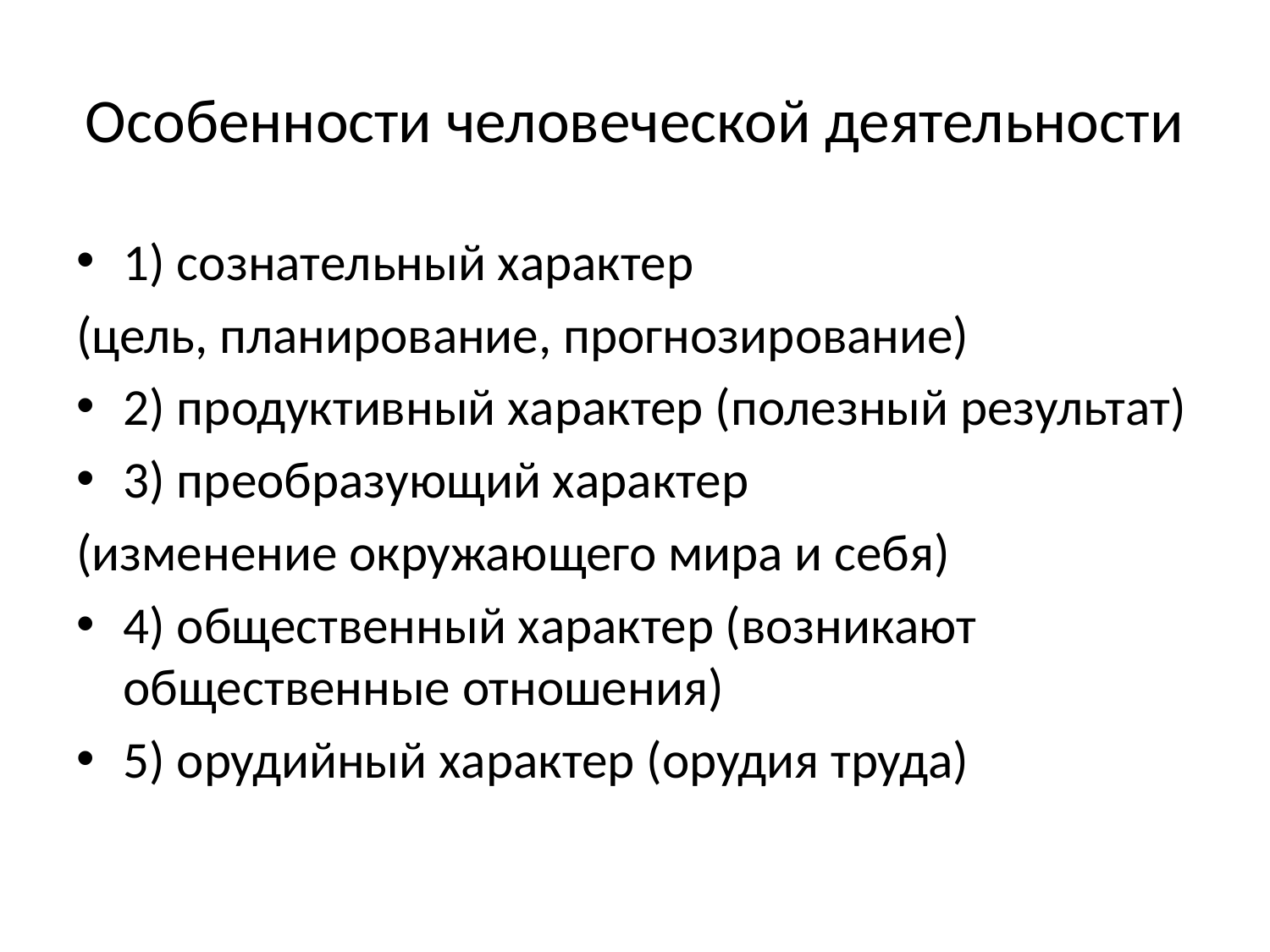

# Особенности человеческой деятельности
1) сознательный характер
(цель, планирование, прогнозирование)
2) продуктивный характер (полезный результат)
3) преобразующий характер
(изменение окружающего мира и себя)
4) общественный характер (возникают общественные отношения)
5) орудийный характер (орудия труда)